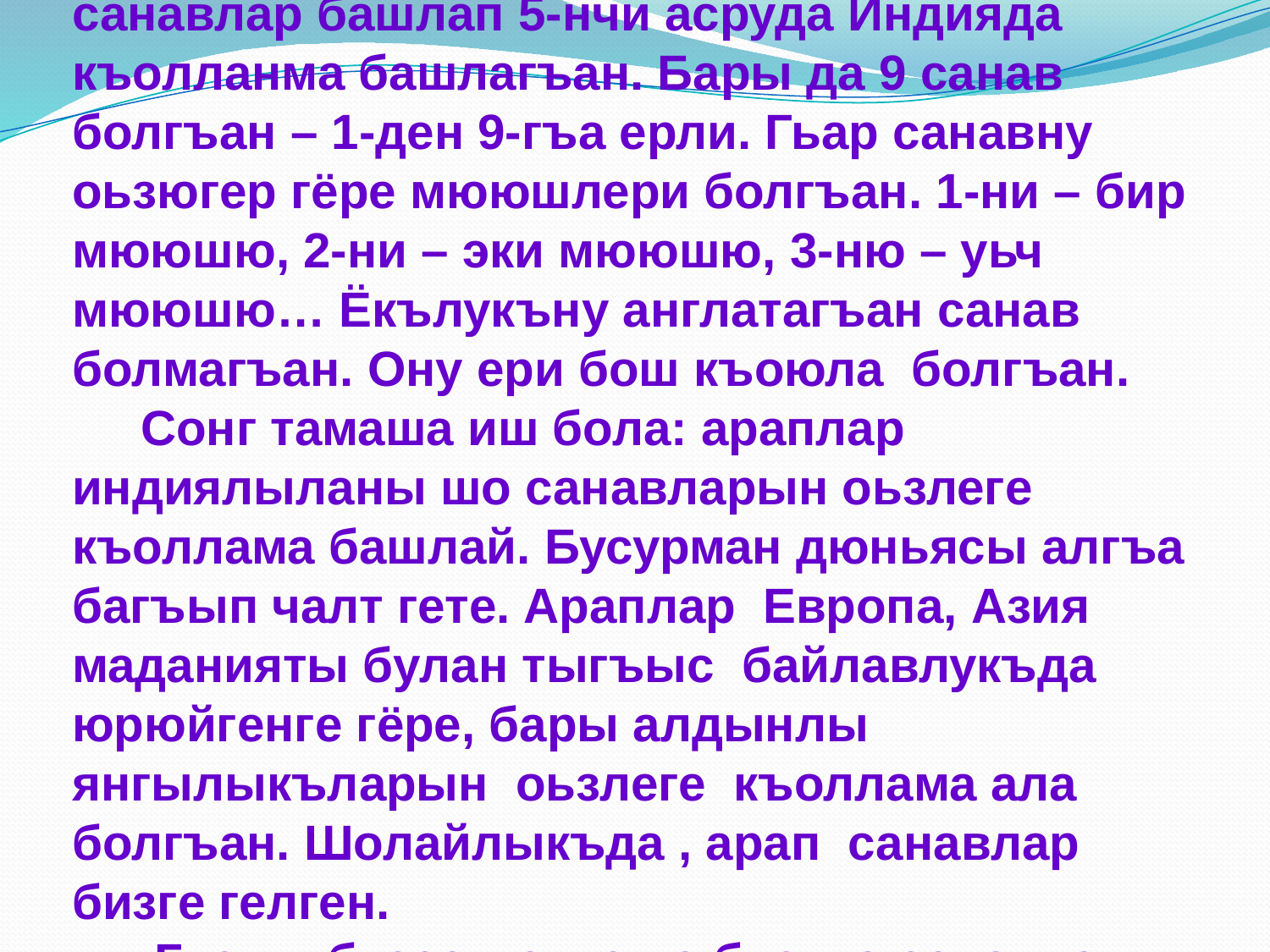

Буссагьат биз къоллап турагъан арап санавлар башлап 5-нчи асруда Индияда къолланма башлагъан. Бары да 9 санав болгъан – 1-ден 9-гъа ерли. Гьар санавну оьзюгер гёре мююшлери болгъан. 1-ни – бир мююшю, 2-ни – эки мююшю, 3-ню – уьч мююшю… Ёкълукъну англатагъан санав болмагъан. Ону ери бош къоюла  болгъан.
     Сонг тамаша иш бола: араплар индиялыланы шо санавларын оьзлеге къоллама башлай. Бусурман дюньясы алгъа багъып чалт гете. Араплар  Европа, Азия маданияты булан тыгъыс  байлавлукъда юрюйгенге гёре, бары алдынлы янгылыкъларын  оьзлеге  къоллама ала болгъан. Шолайлыкъда , арап  санавлар  бизге гелген.
      Гьали  буссагьатда да биз шо санавланы  къоллап турабыз.